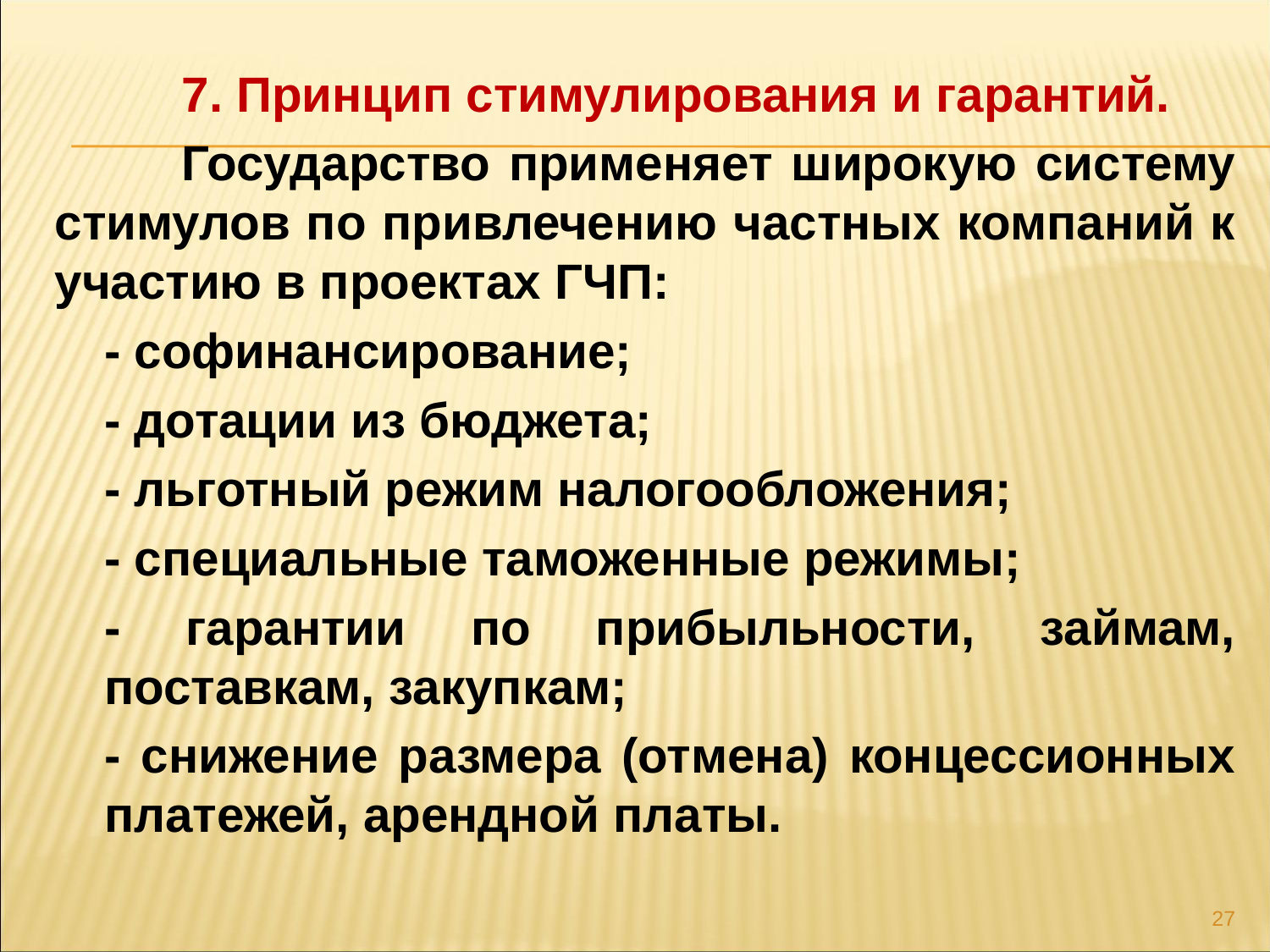

7. Принцип стимулирования и гарантий.
	Государство применяет широкую систему стимулов по привлечению частных компаний к участию в проектах ГЧП:
- софинансирование;
- дотации из бюджета;
- льготный режим налогообложения;
- специальные таможенные режимы;
- гарантии по прибыльности, займам, поставкам, закупкам;
- снижение размера (отмена) концессионных платежей, арендной платы.

27